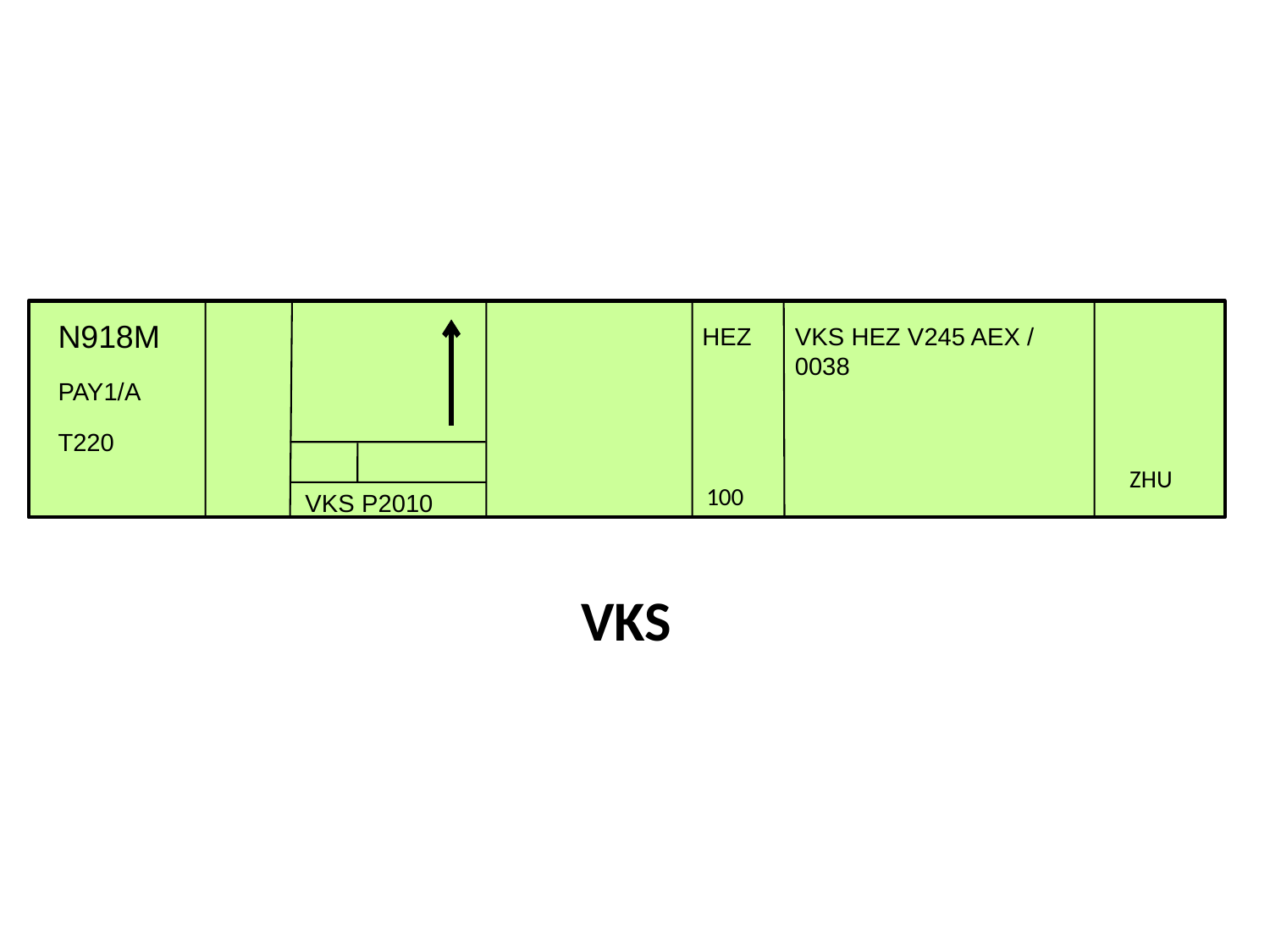

N918M

  HEZ
VKS HEZ V245 AEX / 0038

PAY1/A

T220

100

VKS P2010

ZHU

VKS